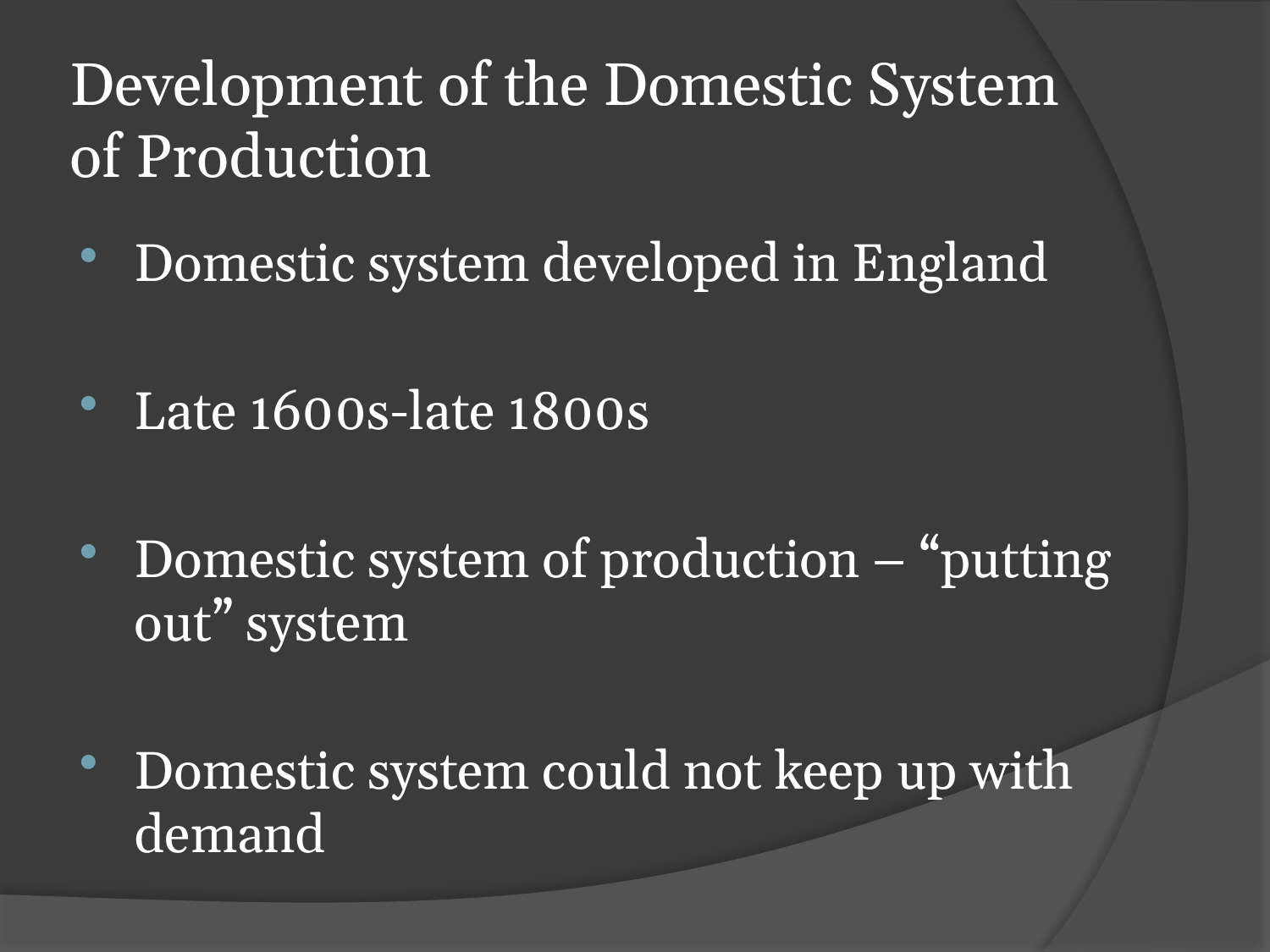

# Development of the Domestic System of Production
Domestic system developed in England

Late 1600s-late 1800s

Domestic system of production – “putting out” system

Domestic system could not keep up with demand